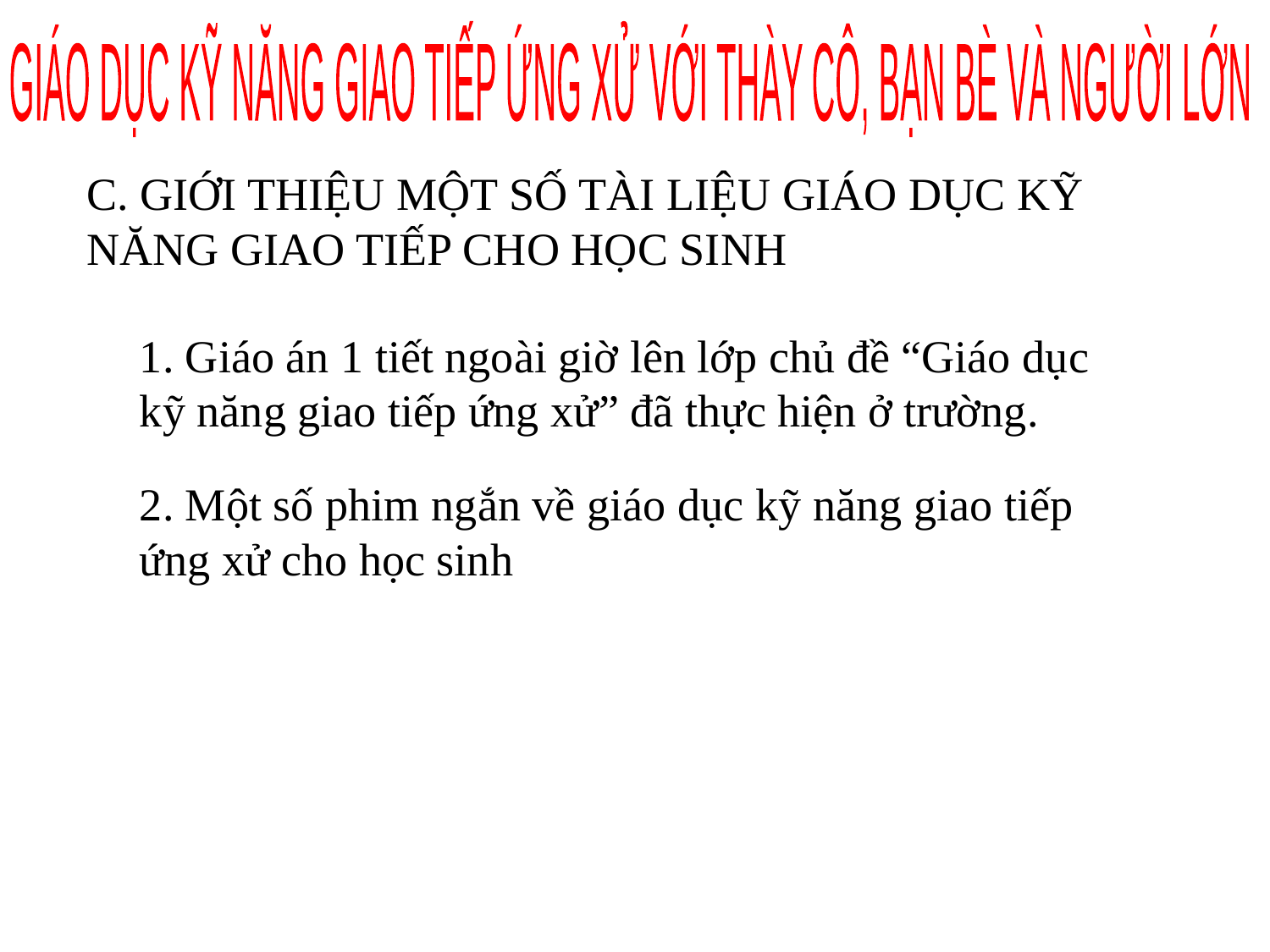

GIÁO DỤC KỸ NĂNG GIAO TIẾP ỨNG XỬ VỚI THÀY CÔ, BẠN BÈ VÀ NGƯỜI LỚN
C. GIỚI THIỆU MỘT SỐ TÀI LIỆU GIÁO DỤC KỸ NĂNG GIAO TIẾP CHO HỌC SINH
1. Giáo án 1 tiết ngoài giờ lên lớp chủ đề “Giáo dục kỹ năng giao tiếp ứng xử” đã thực hiện ở trường.
2. Một số phim ngắn về giáo dục kỹ năng giao tiếp ứng xử cho học sinh